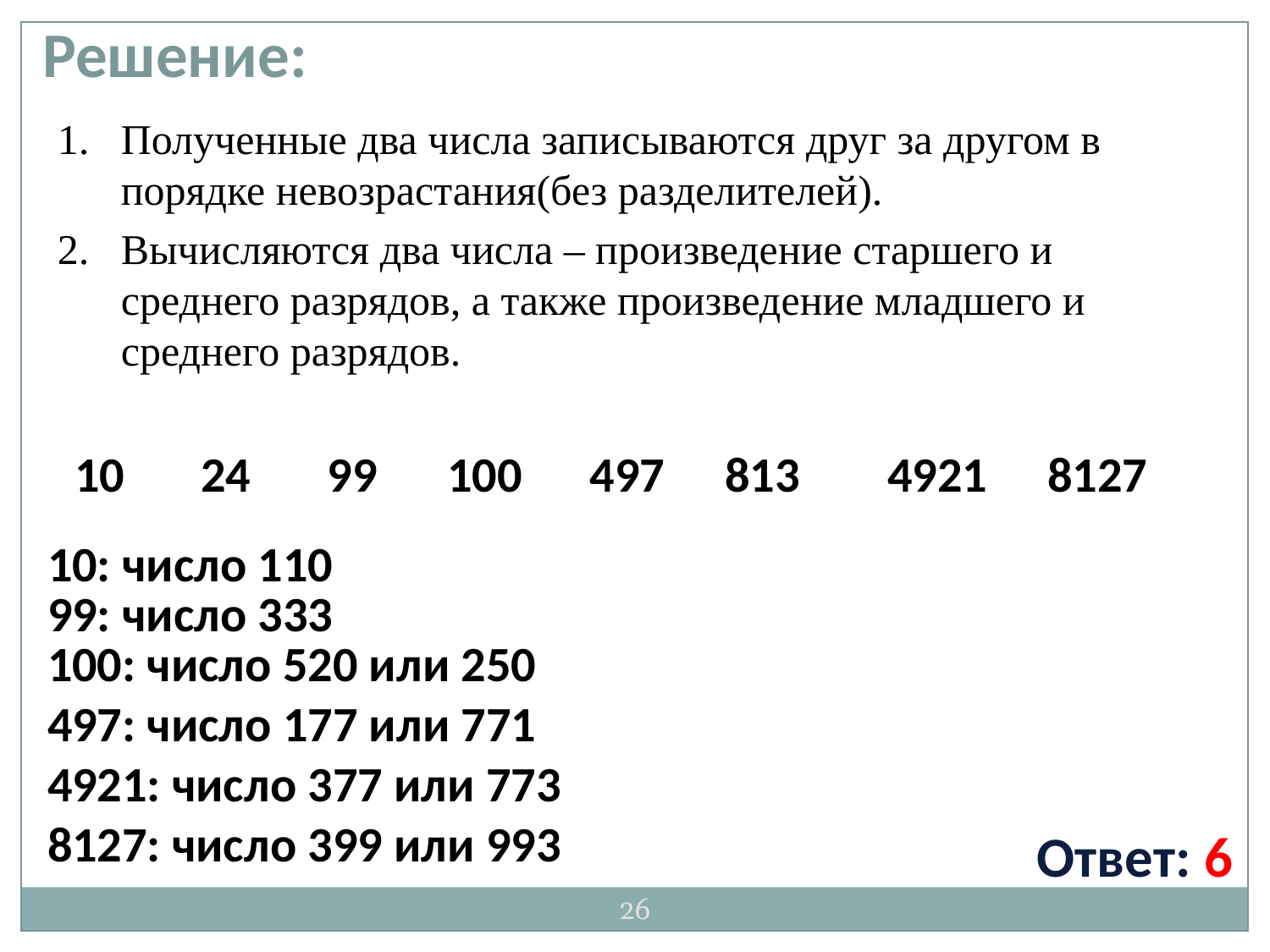

Решение:
Полученные два числа записываются друг за другом в порядке невозрастания(без разделителей).
Вычисляются два числа – произведение старшего и среднего разрядов, а также произведение младшего и среднего разрядов.
10
24
99
100
497
813
4921
8127
10: число 110
99: число 333
100: число 520 или 250
497: число 177 или 771
4921: число 377 или 773
8127: число 399 или 993
Ответ: 6
26